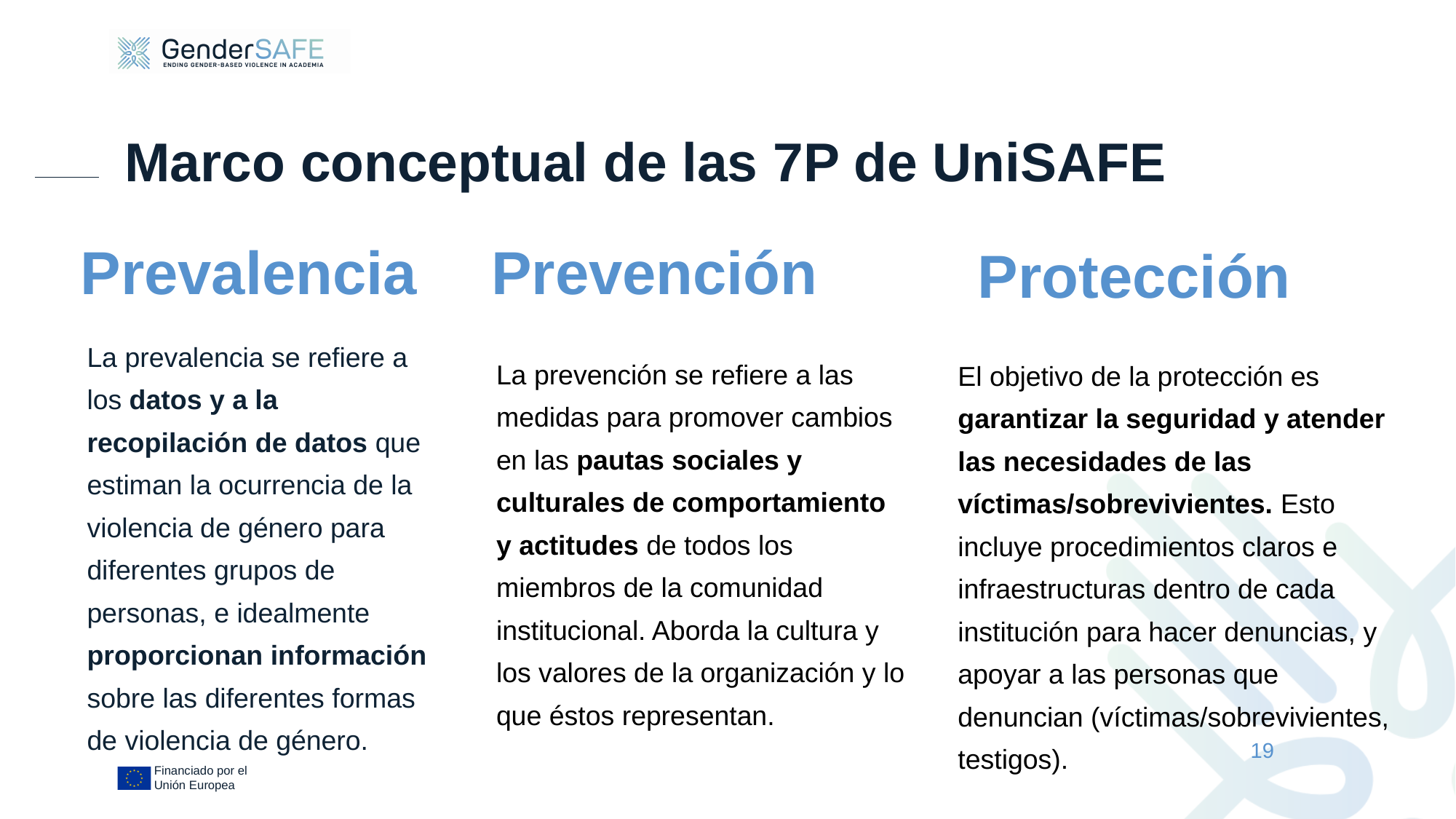

# Marco conceptual de las 7P de UniSAFE
Prevalencia
Prevención
Protección
La prevalencia se refiere a los datos y a la recopilación de datos que estiman la ocurrencia de la violencia de género para diferentes grupos de personas, e idealmente proporcionan información sobre las diferentes formas de violencia de género.
La prevención se refiere a las medidas para promover cambios en las pautas sociales y culturales de comportamiento y actitudes de todos los miembros de la comunidad institucional. Aborda la cultura y los valores de la organización y lo que éstos representan.
El objetivo de la protección es garantizar la seguridad y atender las necesidades de las víctimas/sobrevivientes. Esto incluye procedimientos claros e infraestructuras dentro de cada institución para hacer denuncias, y apoyar a las personas que denuncian (víctimas/sobrevivientes, testigos).
19